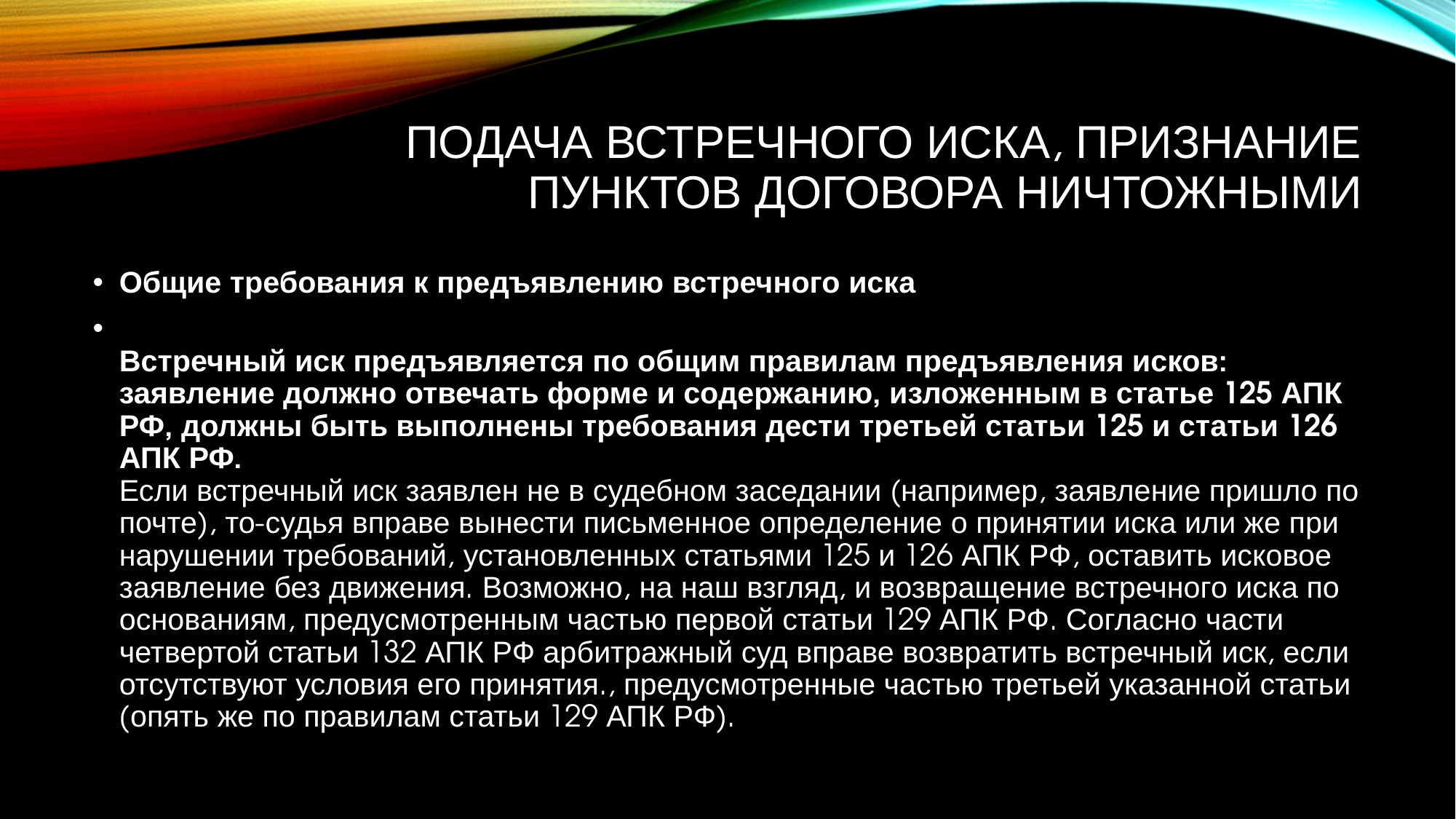

# Подача встречного иска, признание пунктов договора ничтожными
Общие требования к предъявлению встречного иска
Встречный иск предъявляется по общим правилам предъявления исков: заявление должно отвечать форме и содержанию, изложенным в статье 125 АПК РФ, должны быть выполнены требования дести третьей статьи 125 и статьи 126 АПК РФ.
Если встречный иск заявлен не в судебном заседании (например, заявление пришло по почте), то-судья вправе вынести письменное определение о принятии иска или же при нарушении требований, установленных статьями 125 и 126 АПК РФ, оставить исковое заявление без движения. Возможно, на наш взгляд, и возвращение встречного иска по основаниям, предусмотренным частью первой статьи 129 АПК РФ. Согласно части четвертой статьи 132 АПК РФ арбитражный суд вправе возвратить встречный иск, если отсутствуют условия его принятия., предусмотренные частью третьей указанной статьи (опять же по правилам статьи 129 АПК РФ).